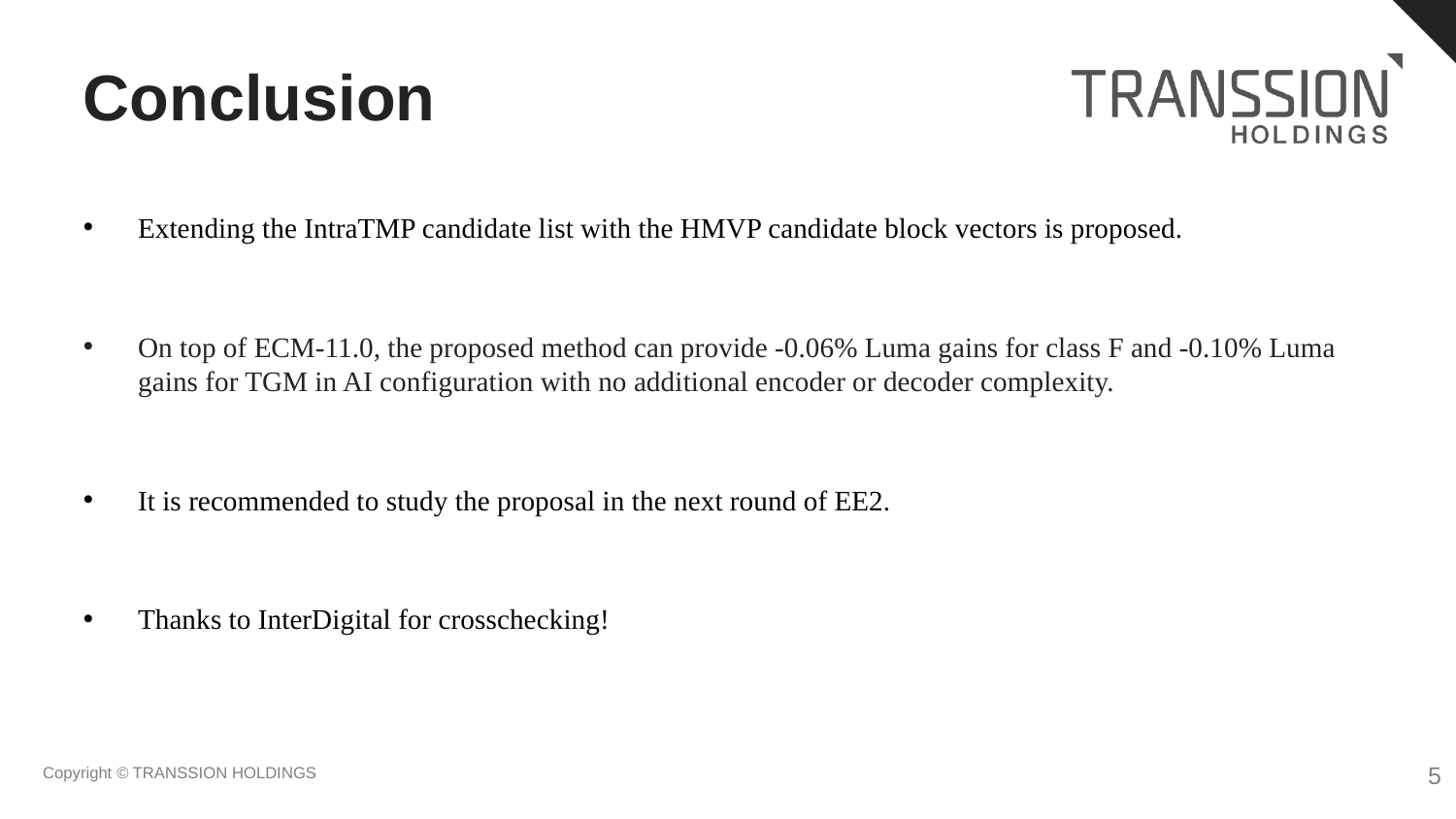

# Conclusion

Extending the IntraTMP candidate list with the HMVP candidate block vectors is proposed.

On top of ECM-11.0, the proposed method can provide -0.06% Luma gains for class F and -0.10% Luma gains for TGM in AI configuration with no additional encoder or decoder complexity.

It is recommended to study the proposal in the next round of EE2.

Thanks to InterDigital for crosschecking!

5